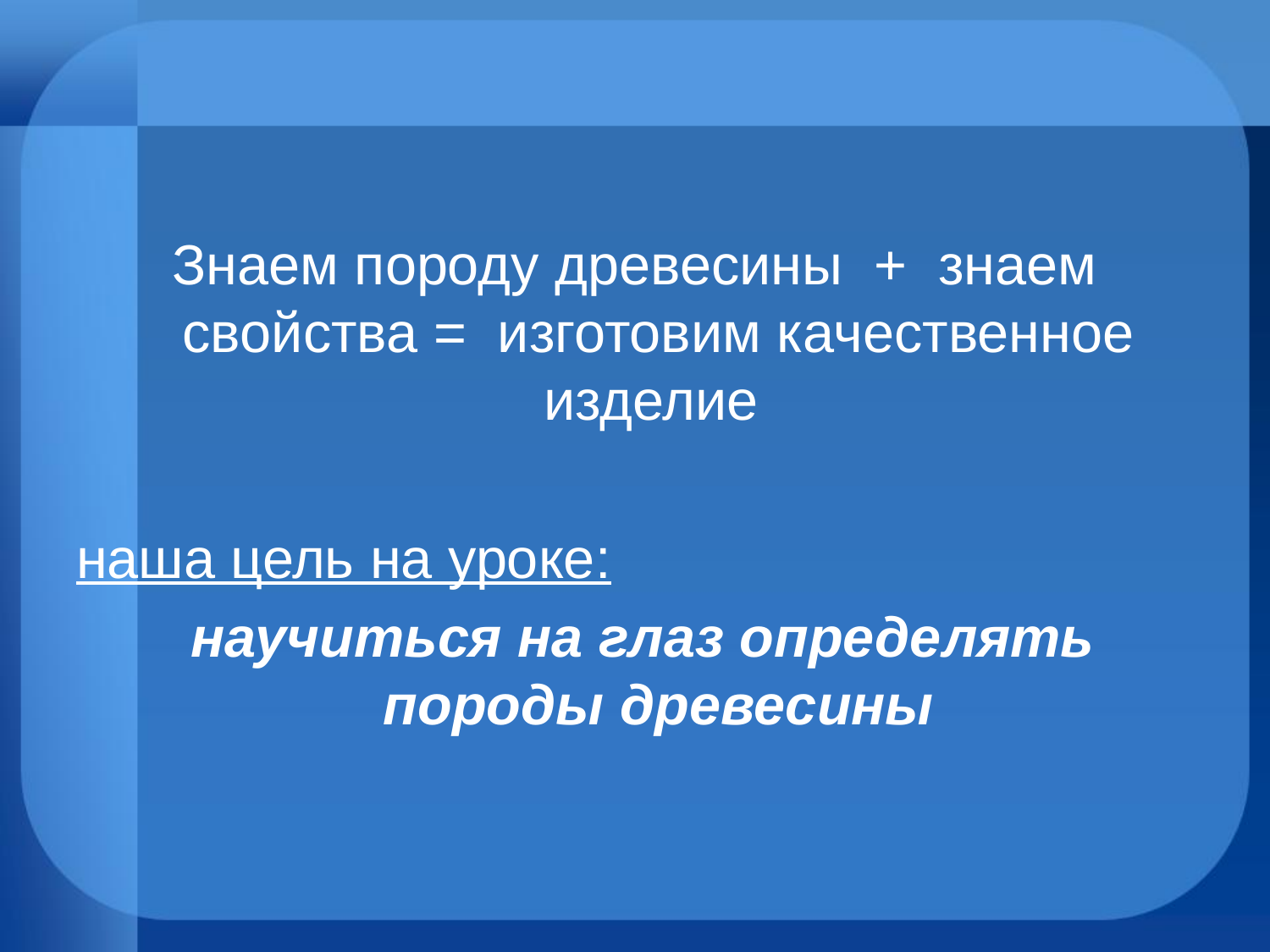

#
Знаем породу древесины  +  знаем свойства =  изготовим качественное изделие

наша цель на уроке:
 научиться на глаз определять породы древесины